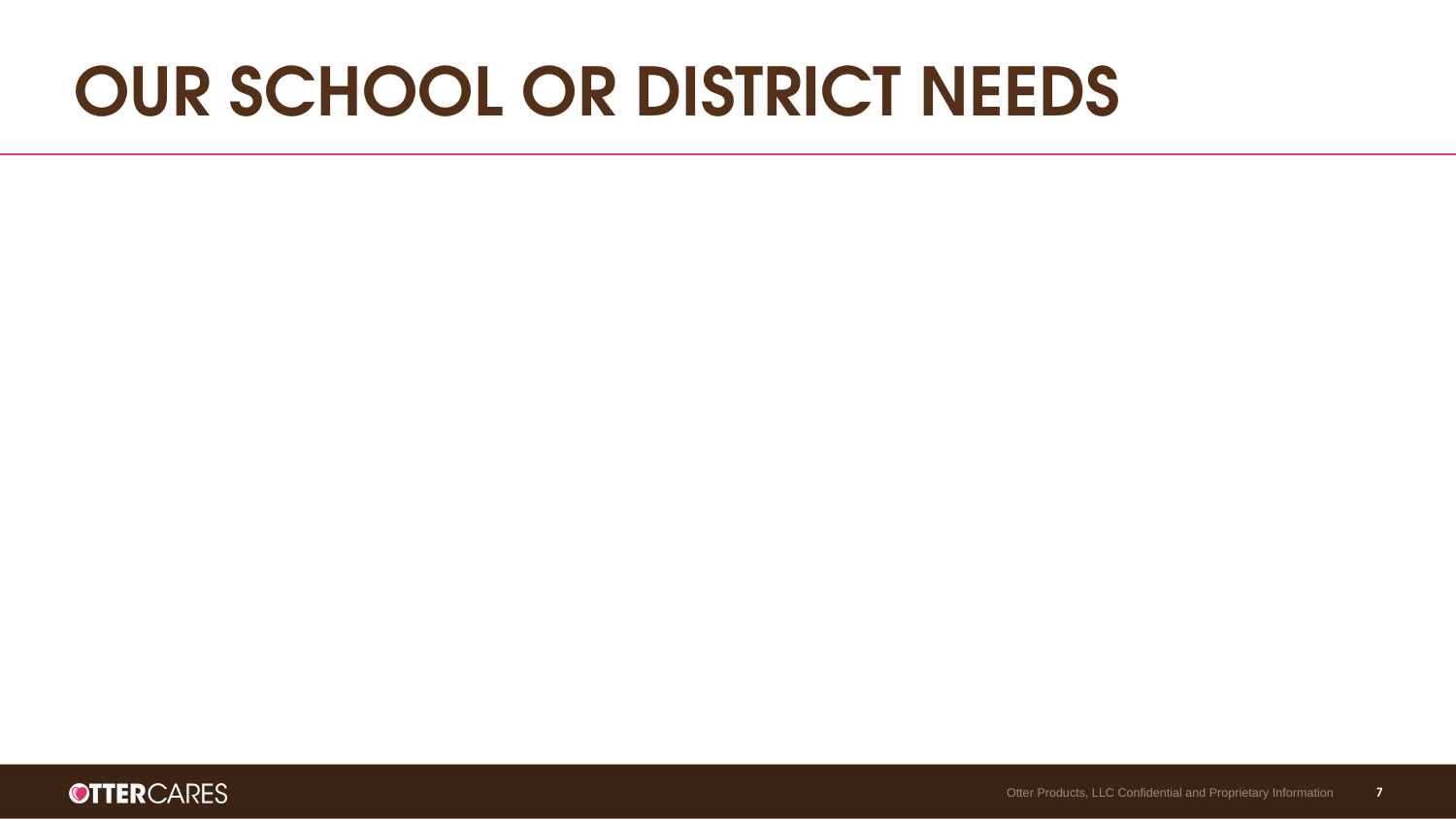

# OUR SCHOOL OR DISTRICT NEEDS
Otter Products, LLC Confidential and Proprietary Information
7